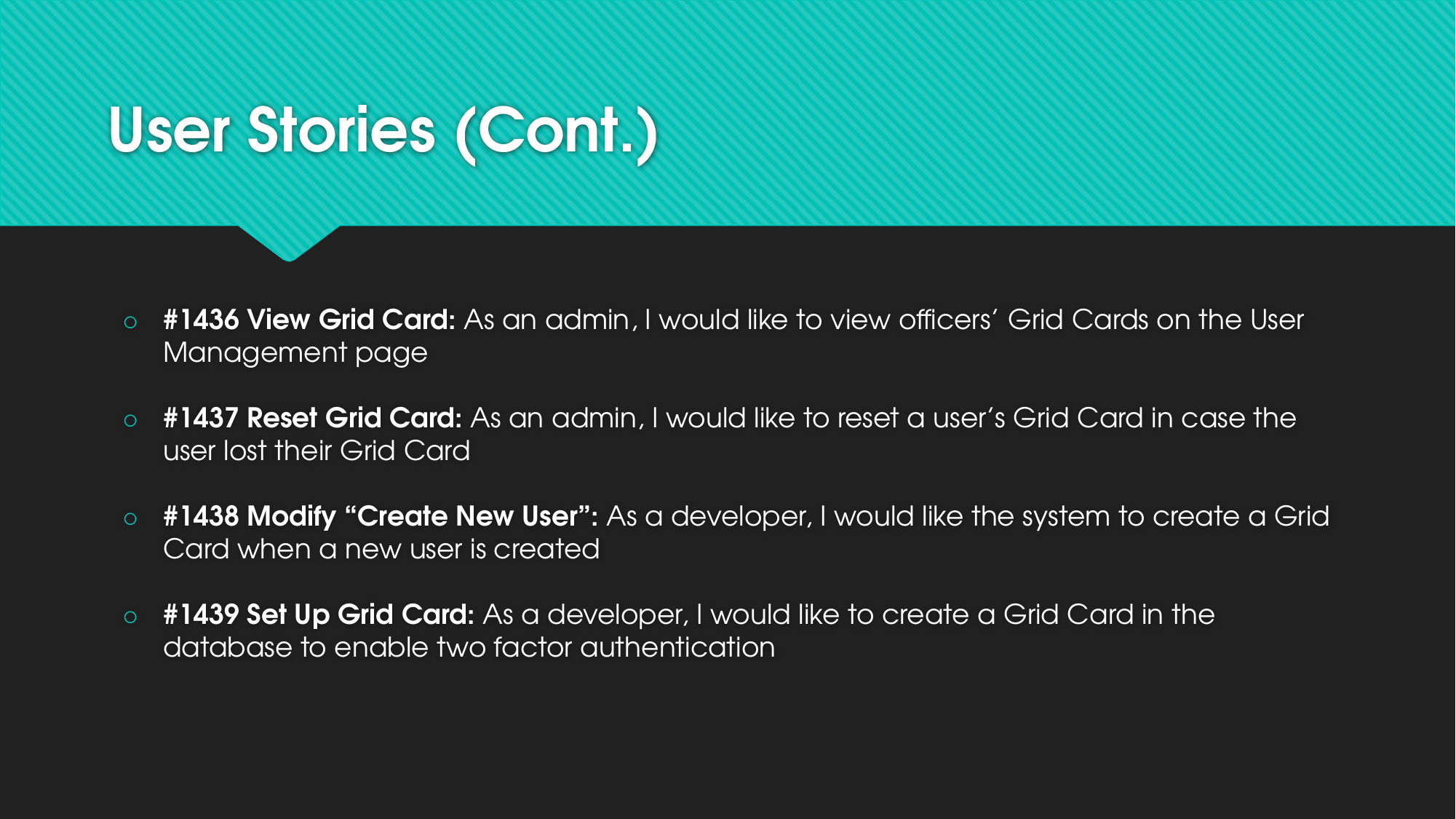

# User Stories (Cont.)
#1436 View Grid Card: As an admin, I would like to view officers’ Grid Cards on the User Management page

#1437 Reset Grid Card: As an admin, I would like to reset a user’s Grid Card in case the user lost their Grid Card

#1438 Modify “Create New User”: As a developer, I would like the system to create a Grid Card when a new user is created

#1439 Set Up Grid Card: As a developer, I would like to create a Grid Card in the database to enable two factor authentication